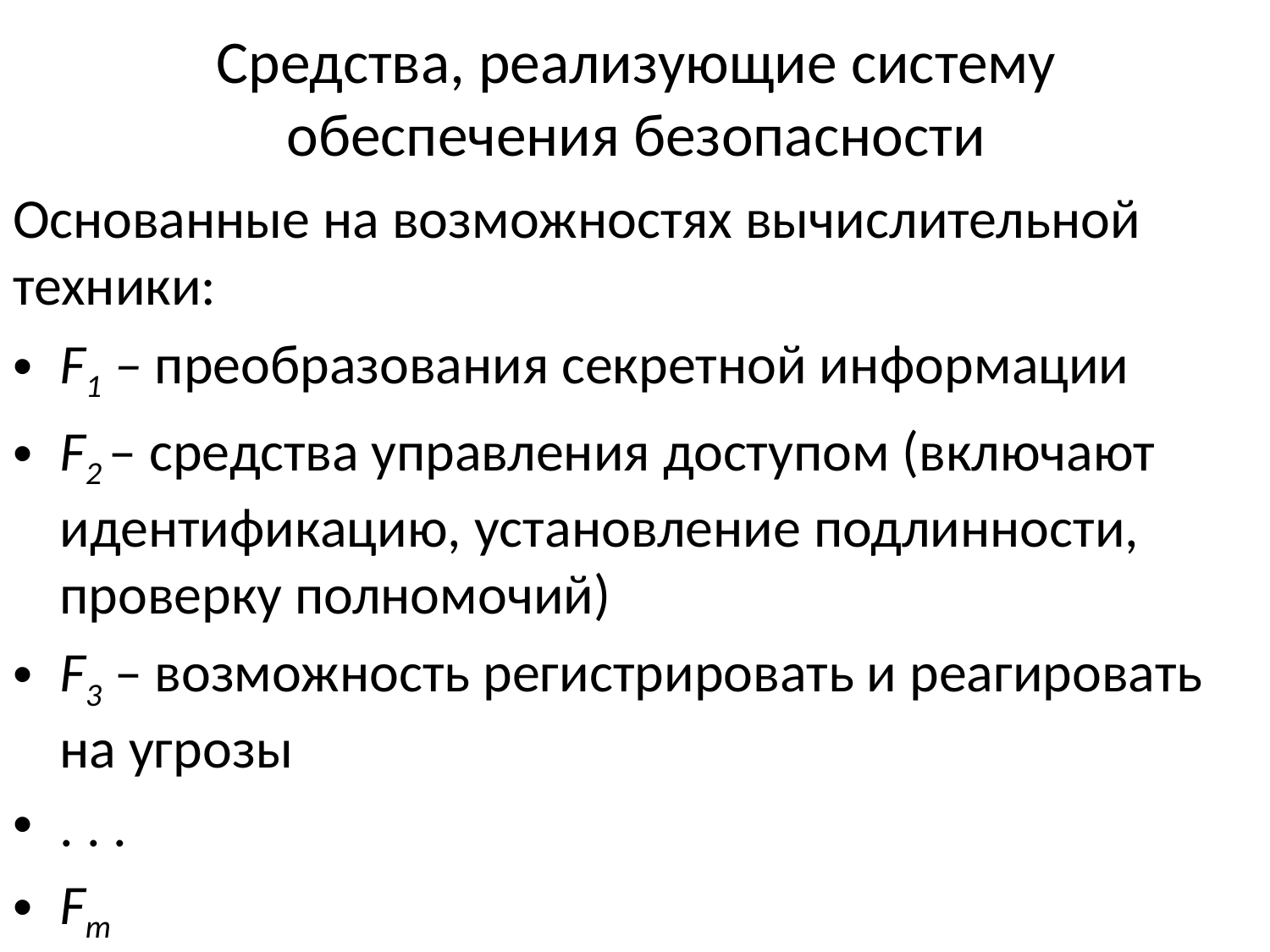

# Средства, реализующие систему обеспечения безопасности
Основанные на возмож­ностях вычислительной техники:
F1 – преобразования секретной ин­формации
F2 – средства управления доступом (включают идентификацию, уста­новление подлинности, провер­ку полномочий)
F3 – возможность регистрировать и реагировать на угрозы
. . .
Fm